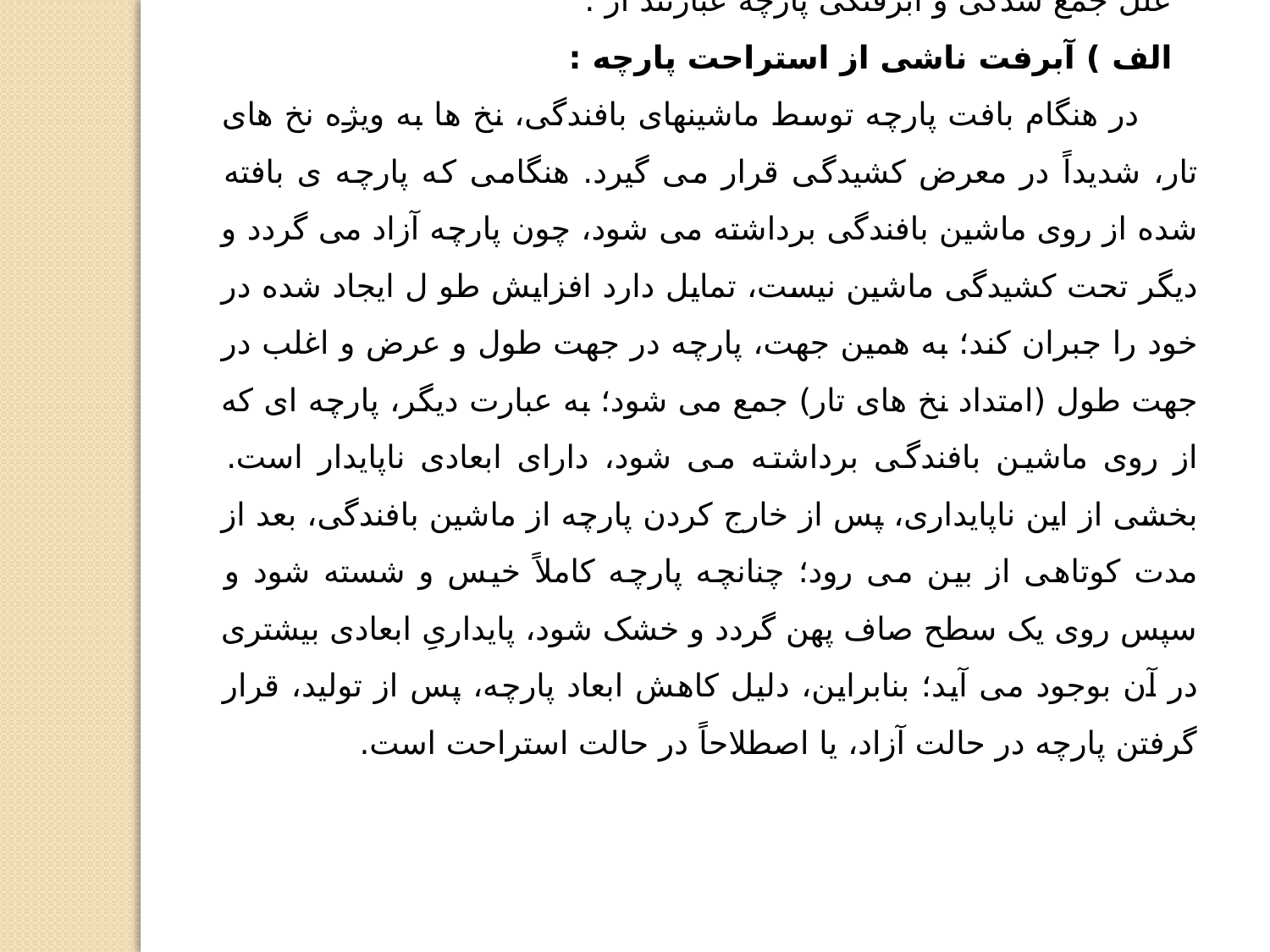

علل جمع شدگی و آبرفتگی پارچه عبارتند از :
الف ) آبرفت ناشی از استراحت پارچه :
   در هنگام بافت پارچه توسط ماشینهای بافندگی، نخ ها به ویژه نخ های تار، شدیداً در معرض کشیدگی قرار می گیرد. هنگامی که پارچه ی بافته شده از روی ماشین بافندگی برداشته می شود، چون پارچه آزاد می گردد و دیگر تحت کشیدگی ماشین نیست، تمایل دارد افزایش طو ل ایجاد شده در خود را جبران کند؛ به همین جهت، پارچه در جهت طول و عرض و اغلب در جهت طول (امتداد نخ های تار) جمع می شود؛ به عبارت دیگر، پارچه ای که از روی ماشین بافندگی برداشته می شود، دارای ابعادی ناپایدار است. بخشی از این ناپایداری، پس از خارج کردن پارچه از ماشین بافندگی، بعد از مدت کوتاهی از بین می رود؛ چنانچه پارچه کاملاً خیس و شسته شود و سپس روی یک سطح صاف پهن گردد و خشک شود، پایداریِ ابعادی بیشتری در آن بوجود می آید؛ بنابراین، دلیل کاهش ابعاد پارچه، پس از تولید، قرار گرفتن پارچه در حالت آزاد، یا اصطلاحاً در حالت استراحت است.